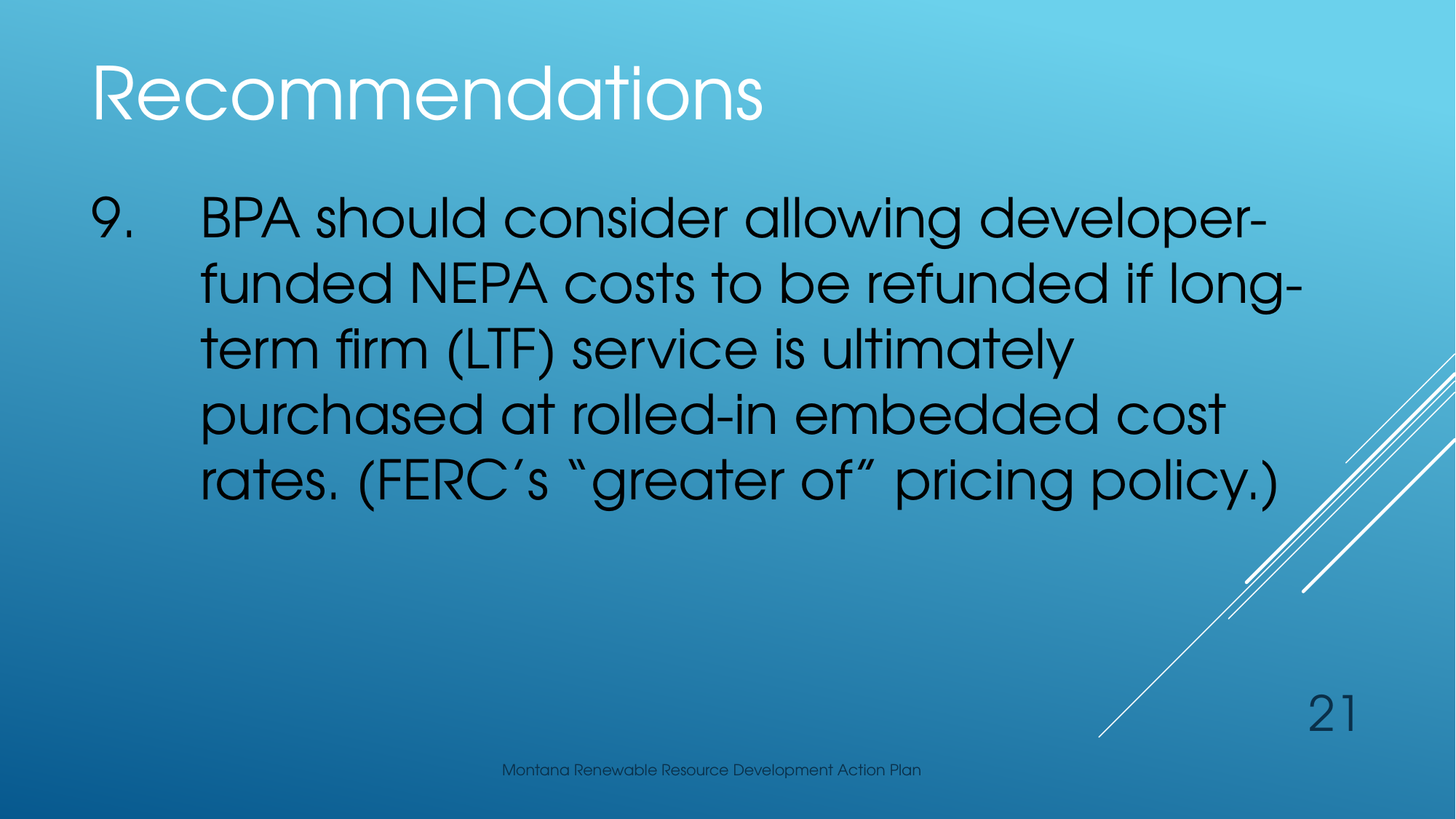

Recommendations
BPA should consider allowing developer-funded NEPA costs to be refunded if long-term firm (LTF) service is ultimately purchased at rolled-in embedded cost rates. (FERC’s “greater of” pricing policy.)
21
Montana Renewable Resource Development Action Plan